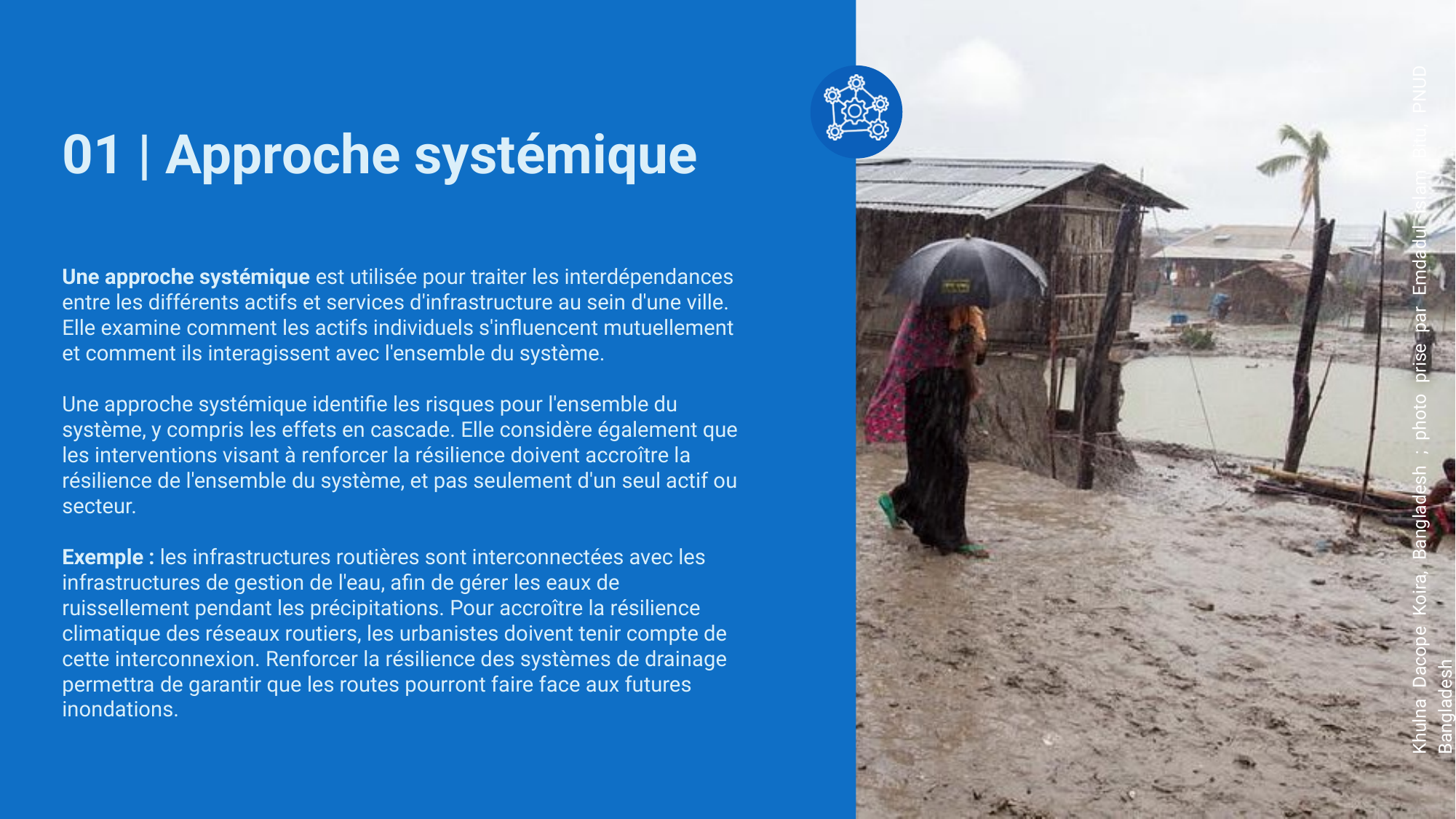

01 | Approche systémique
Une approche systémique est utilisée pour traiter les interdépendances entre les différents actifs et services d'infrastructure au sein d'une ville. Elle examine comment les actifs individuels s'influencent mutuellement et comment ils interagissent avec l'ensemble du système.

Une approche systémique identifie les risques pour l'ensemble du système, y compris les effets en cascade. Elle considère également que les interventions visant à renforcer la résilience doivent accroître la résilience de l'ensemble du système, et pas seulement d'un seul actif ou secteur.

Exemple : les infrastructures routières sont interconnectées avec les infrastructures de gestion de l'eau, afin de gérer les eaux de ruissellement pendant les précipitations. Pour accroître la résilience climatique des réseaux routiers, les urbanistes doivent tenir compte de cette interconnexion. Renforcer la résilience des systèmes de drainage permettra de garantir que les routes pourront faire face aux futures inondations.
Khulna Dacope Koira, Bangladesh ; photo prise par Emdadul Islam Bitu, PNUD Bangladesh
28